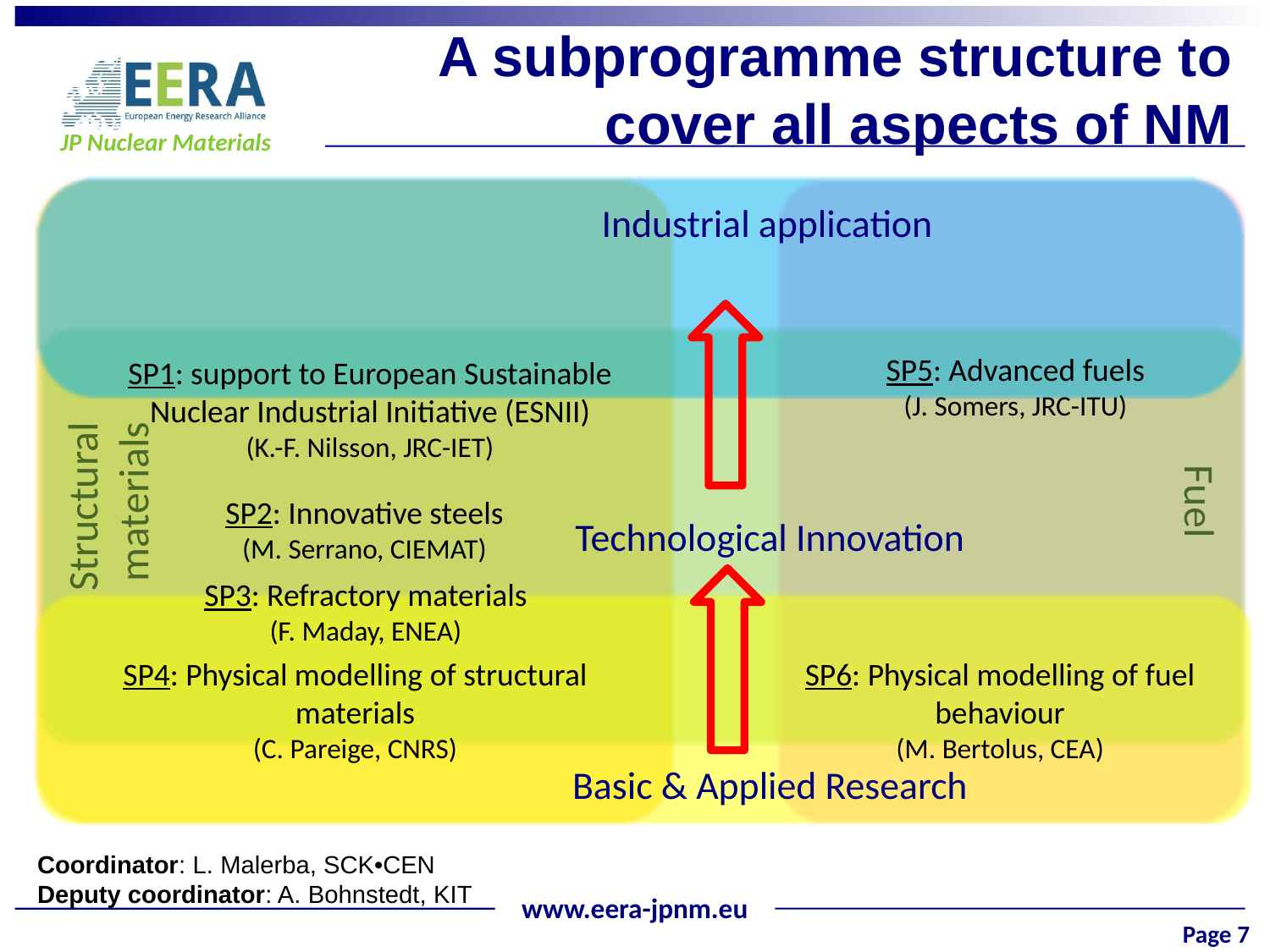

# A subprogramme structure to cover all aspects of NM
		Industrial application
Structural
materials
Fuel
		Technological Innovation
SP5: Advanced fuels
(J. Somers, JRC-ITU)

SP1: support to European Sustainable
Nuclear Industrial Initiative (ESNII)
(K.-F. Nilsson, JRC-IET)
SP2: Innovative steels
(M. Serrano, CIEMAT)
SP3: Refractory materials
(F. Maday, ENEA)
		Basic & Applied Research

SP4: Physical modelling of structural materials
(C. Pareige, CNRS)
SP6: Physical modelling of fuel behaviour
(M. Bertolus, CEA)
Coordinator: L. Malerba, SCK•CEN
Deputy coordinator: A. Bohnstedt, KIT